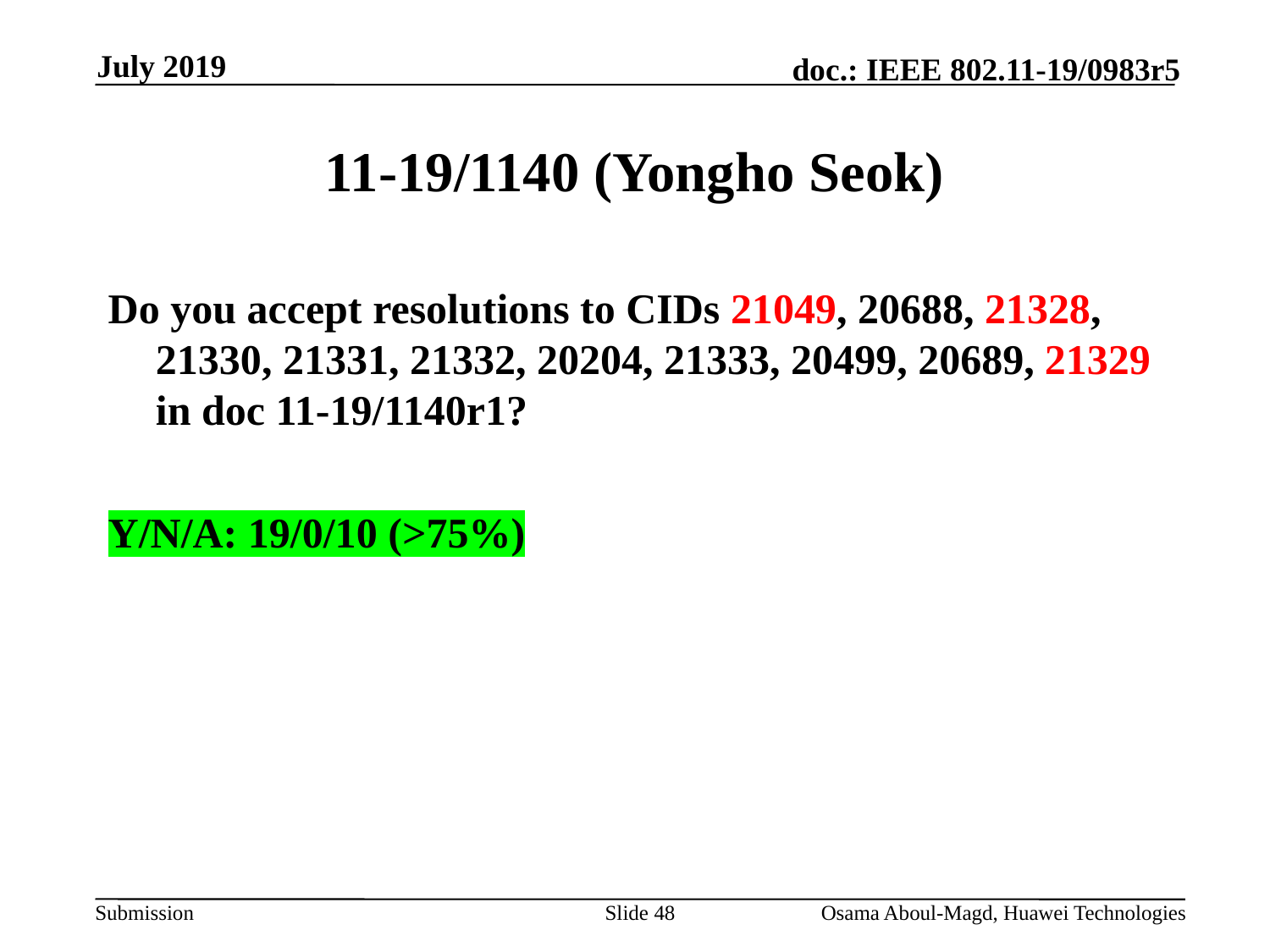

July 2019
# 11-19/1140 (Yongho Seok)
Do you accept resolutions to CIDs 21049, 20688, 21328, 21330, 21331, 21332, 20204, 21333, 20499, 20689, 21329 in doc 11-19/1140r1?

Y/N/A: 19/0/10 (>75%)
Slide 48
Osama Aboul-Magd, Huawei Technologies